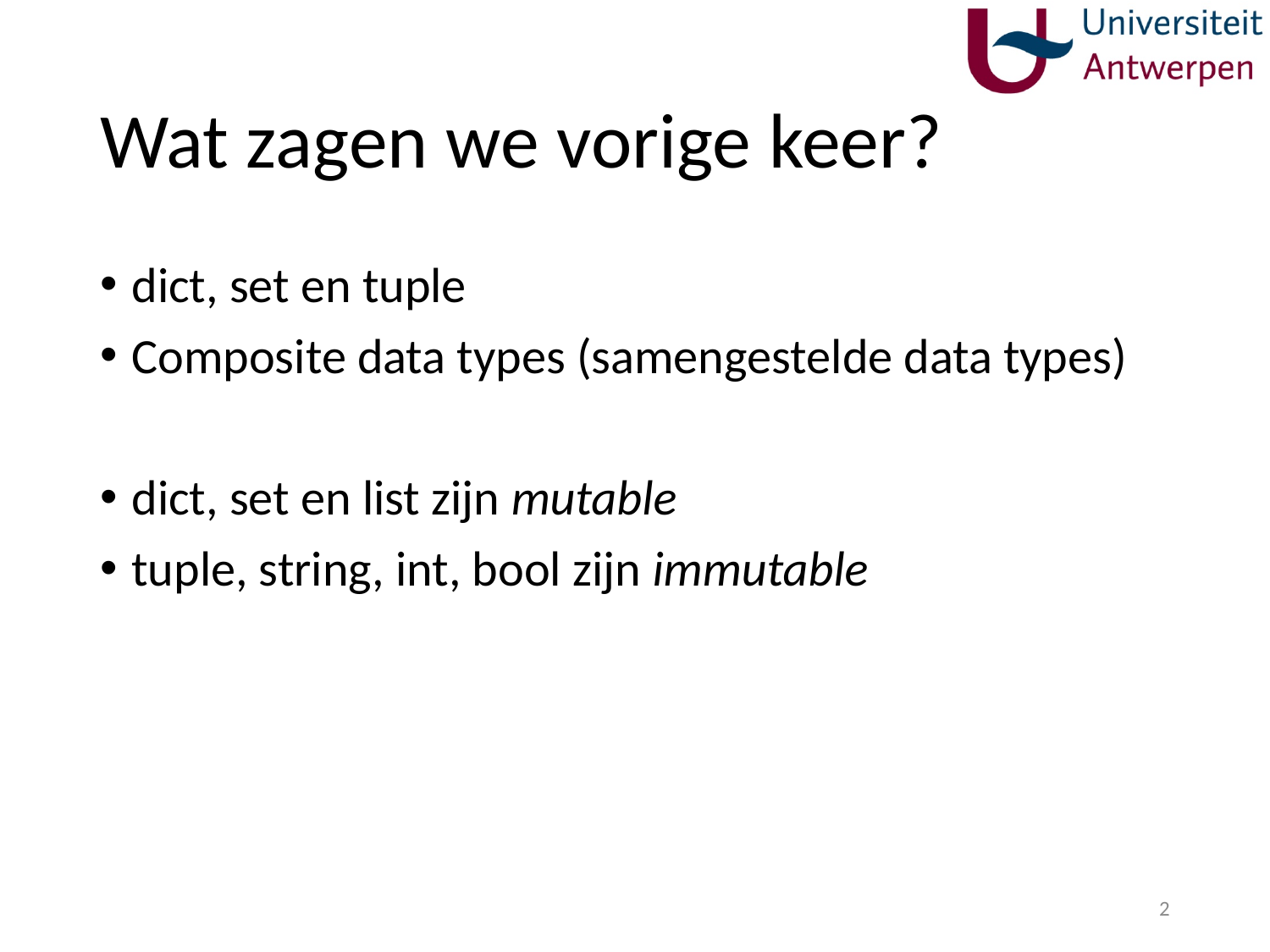

# Wat zagen we vorige keer?
dict, set en tuple
Composite data types (samengestelde data types)

dict, set en list zijn mutable
tuple, string, int, bool zijn immutable
2